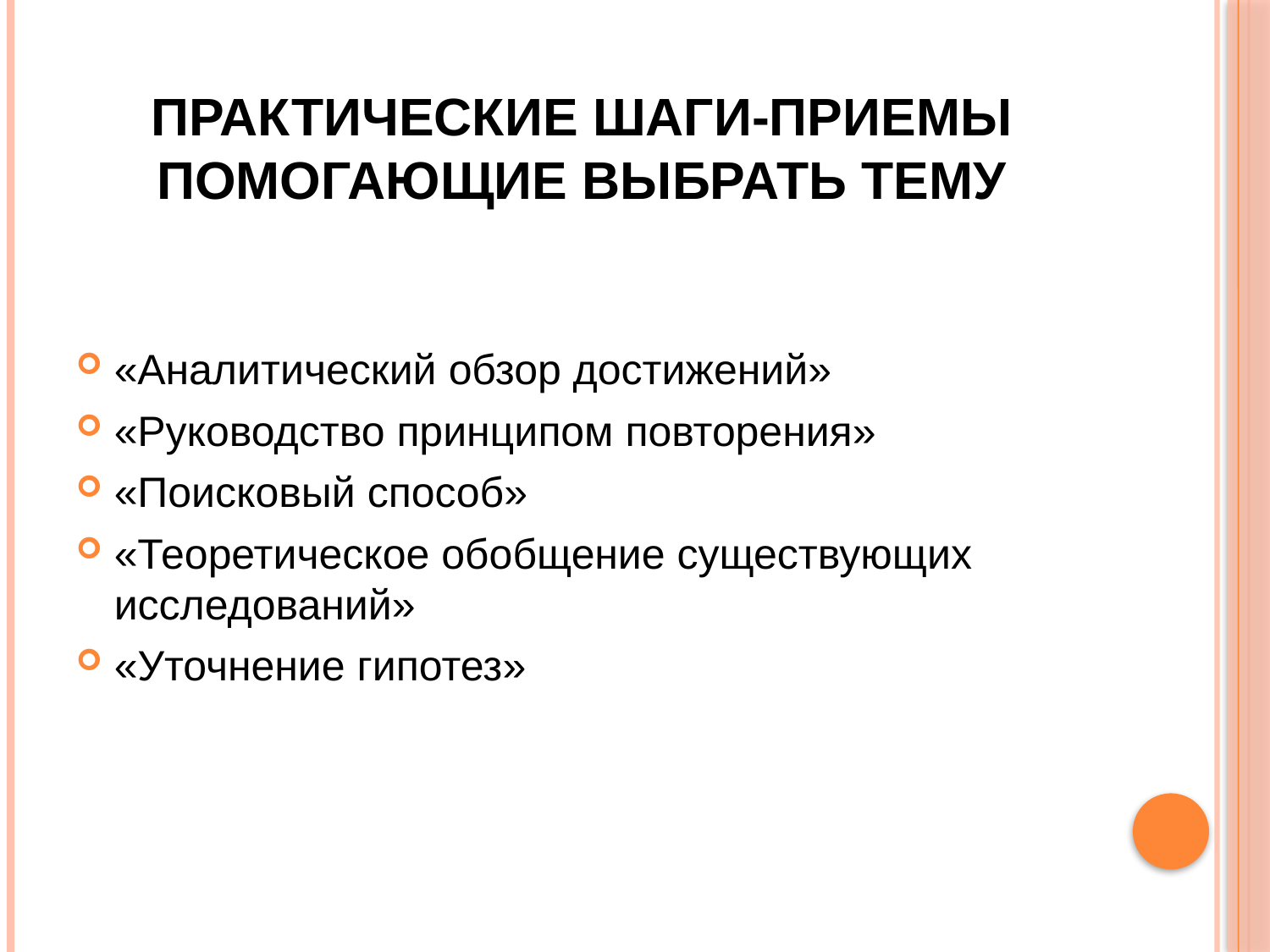

# практические шаги-приемы помогающие выбрать тему
«Аналитический обзор достижений»
«Руководство принципом повторения»
«Поисковый способ»
«Теоретическое обобщение существующих исследований»
«Уточнение гипотез»